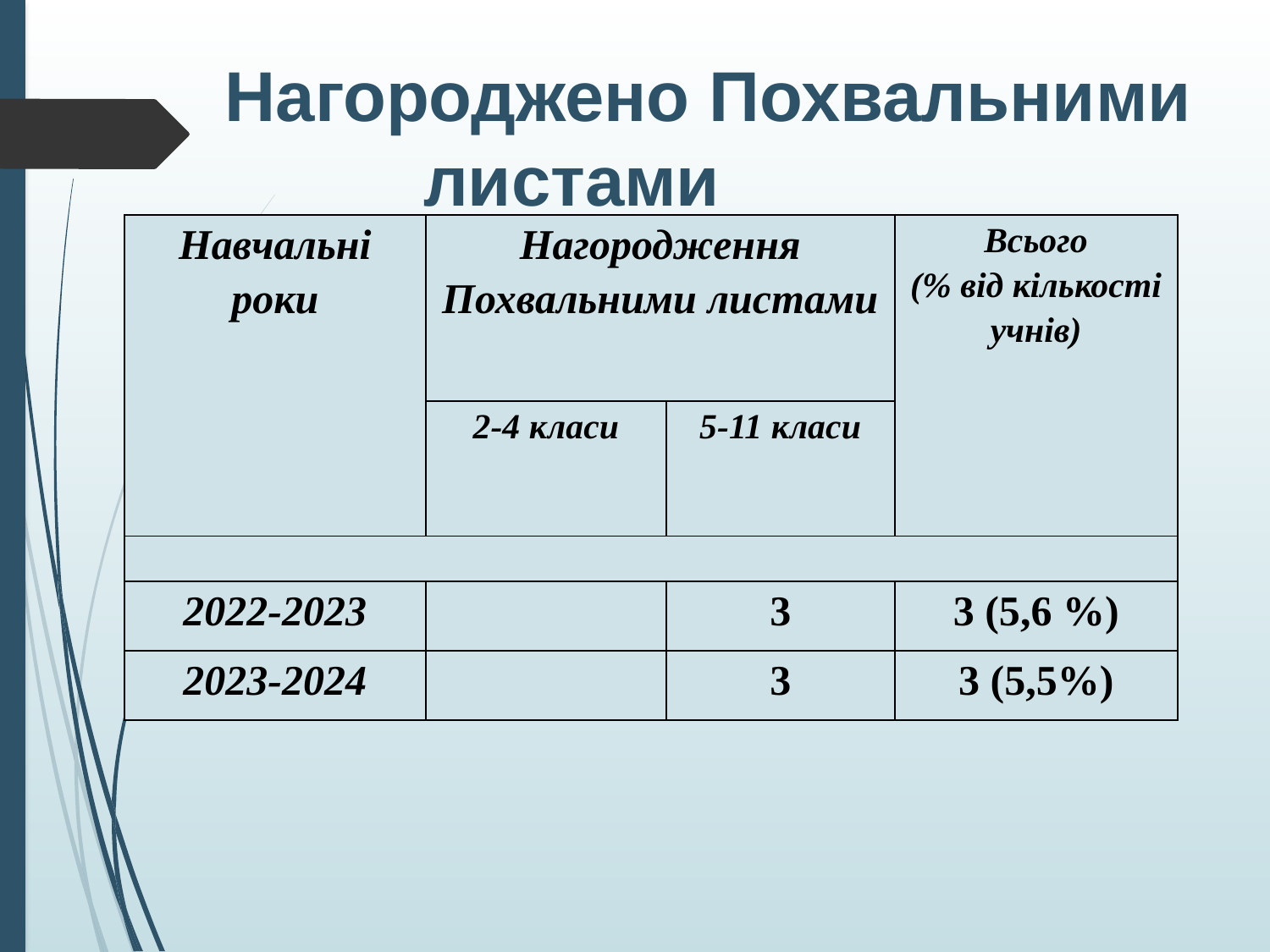

Нагороджено Похвальними листами

| Навчальні роки | Нагородження Похвальними листами |  | Всього (% від кількості учнів) |
| --- | --- | --- | --- |
|  | 2-4 класи | 5-11 класи |  |
|  |  |  |  |
| 2022-2023 |  | 3 | 3 (5,6 %) |
| 2023-2024 |  | 3 | 3 (5,5%) |